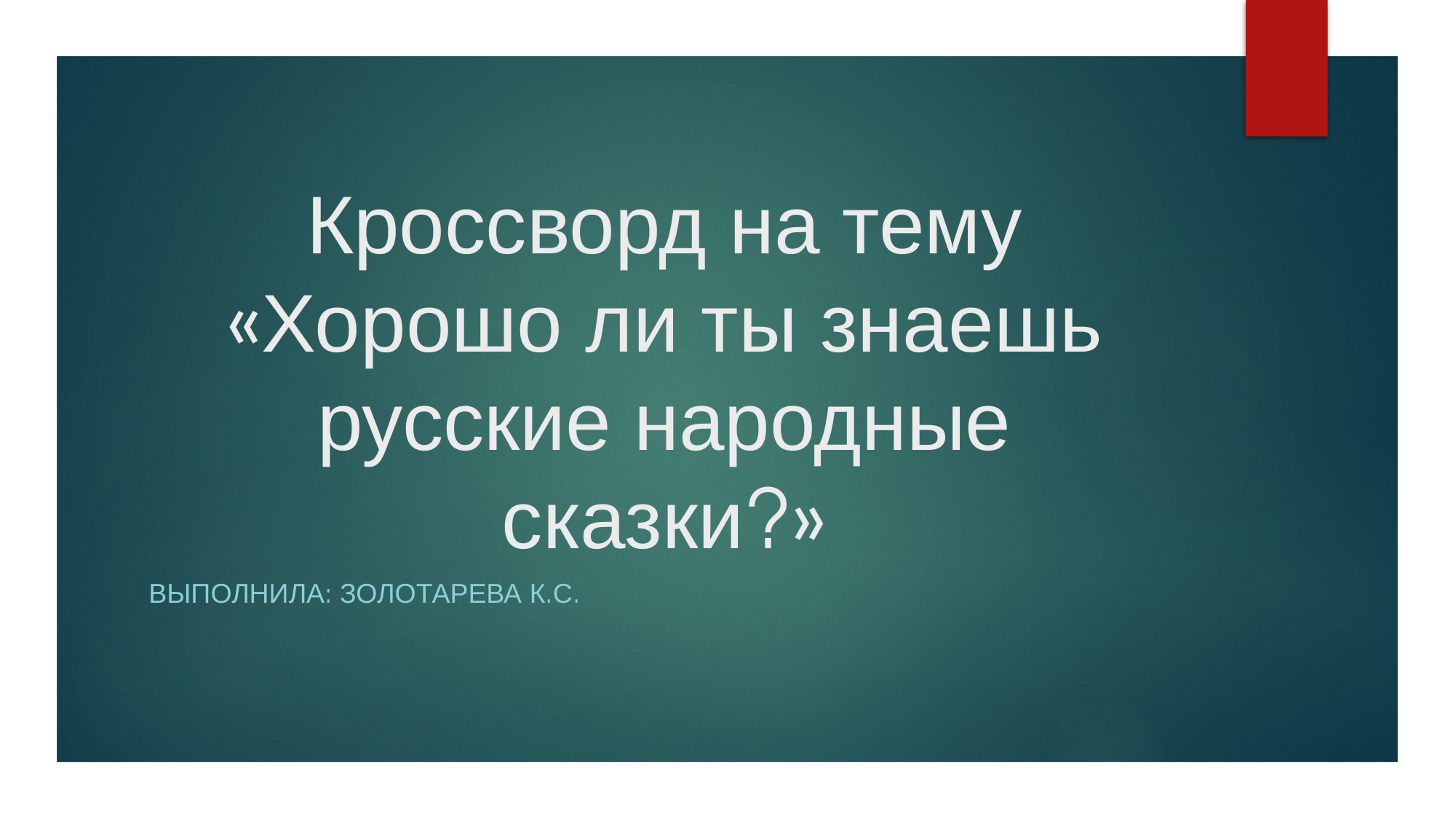

# Кроссворд на тему «Хорошо ли ты знаешь русские народные сказки?»
Выполнила: Золотарева К.С.